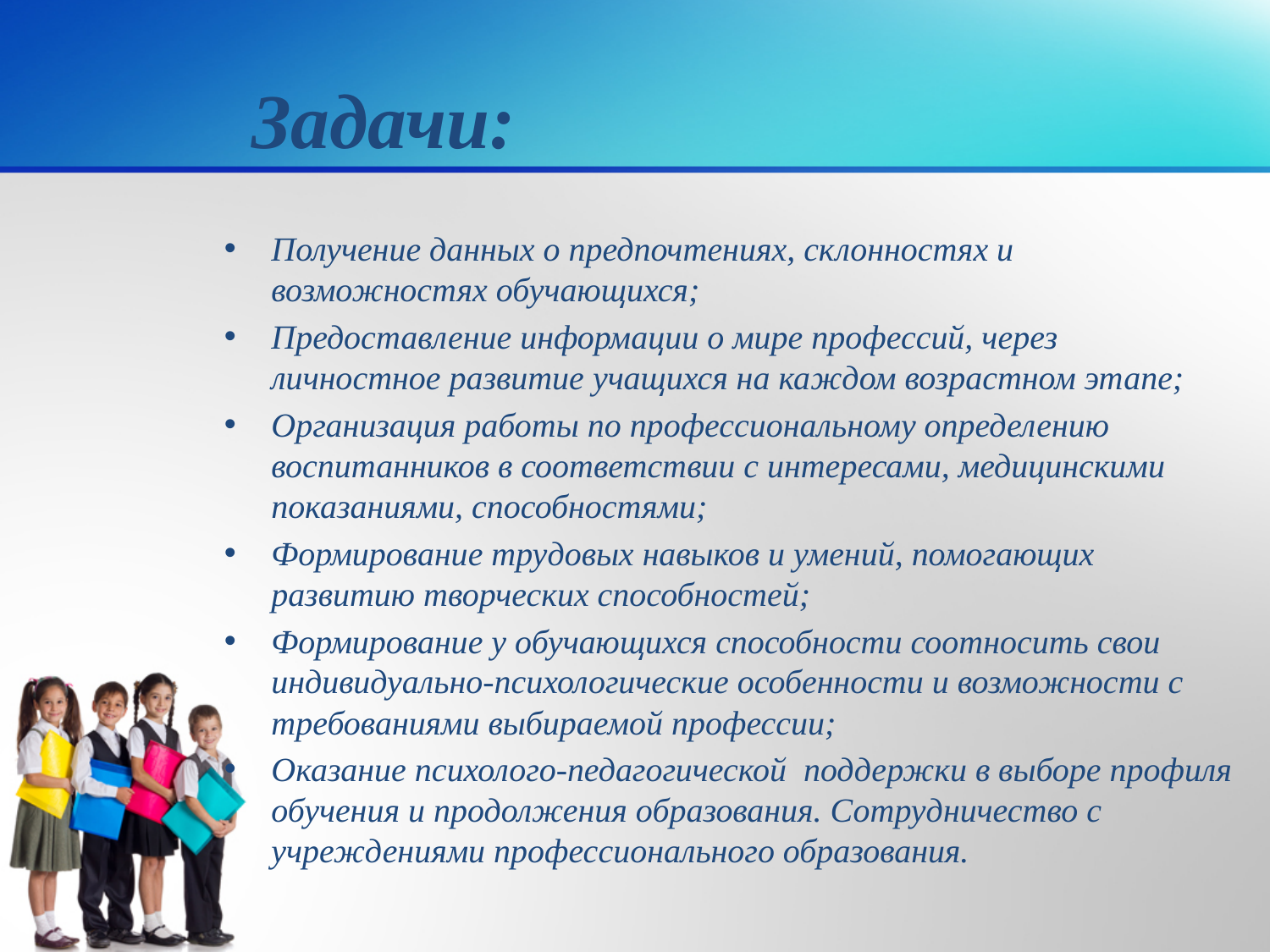

# Задачи:

Получение данных о предпочтениях, склонностях и возможностях обучающихся;
Предоставление информации о мире профессий, через личностное развитие учащихся на каждом возрастном этапе;
Организация работы по профессиональному определению воспитанников в соответствии с интересами, медицинскими показаниями, способностями;
Формирование трудовых навыков и умений, помогающих развитию творческих способностей;
Формирование у обучающихся способности соотносить свои индивидуально-психологические особенности и возможности с требованиями выбираемой профессии;
Оказание психолого-педагогической  поддержки в выборе профиля обучения и продолжения образования. Сотрудничество с учреждениями профессионального образования.